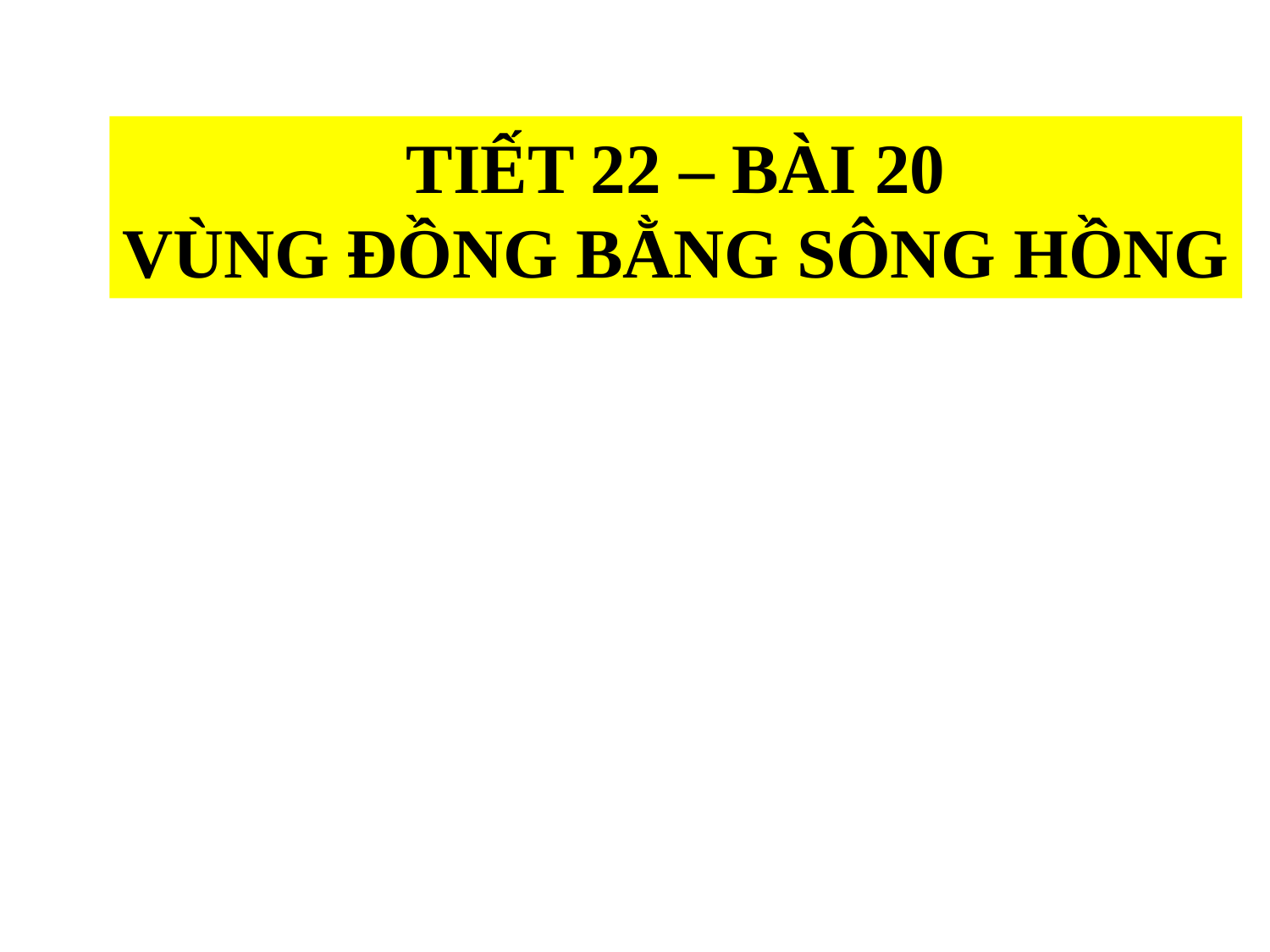

TIẾT 22 – BÀI 20
VÙNG ĐỒNG BẰNG SÔNG HỒNG